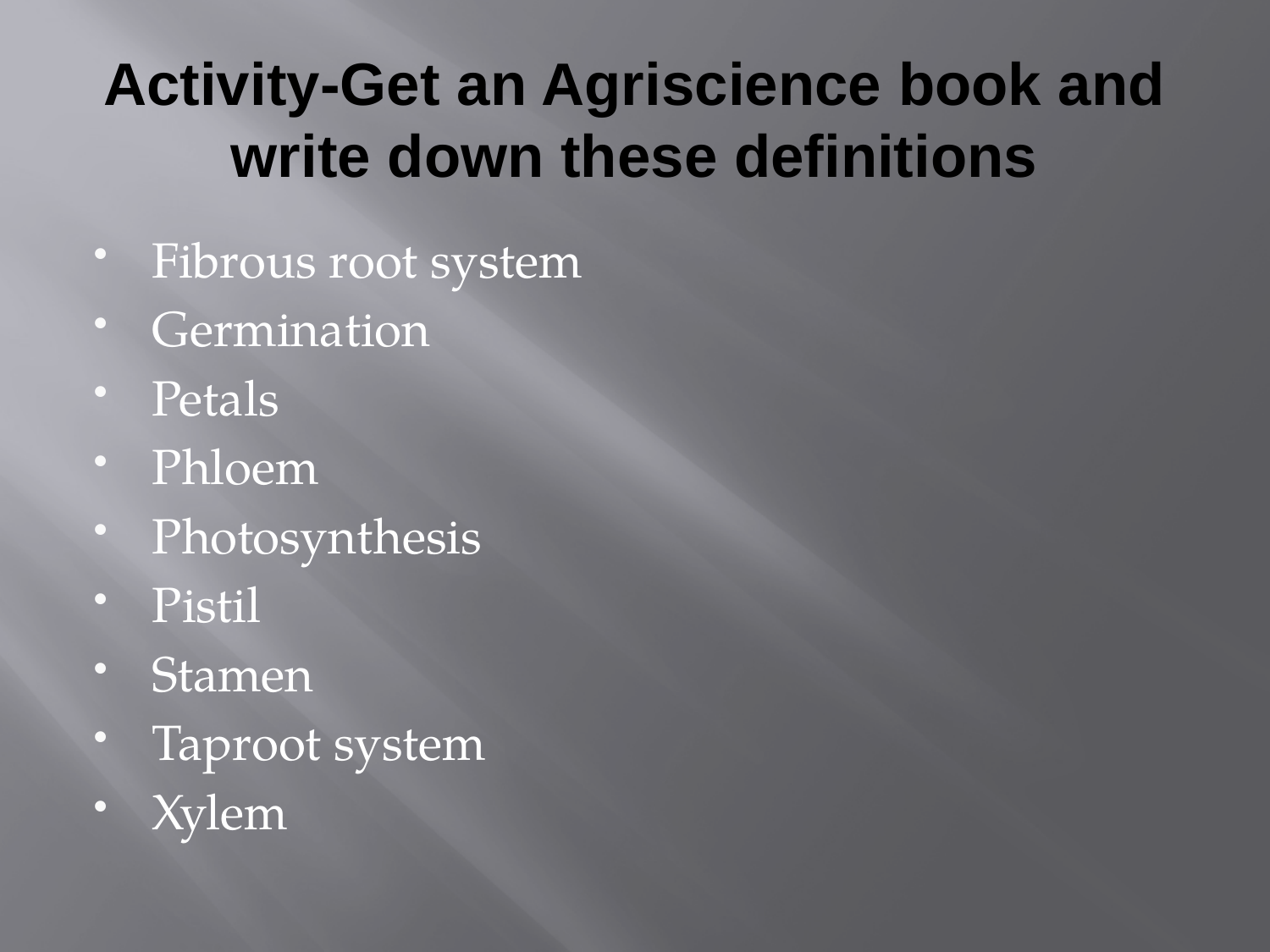

# Activity-Get an Agriscience book and write down these definitions
Fibrous root system
Germination
Petals
Phloem
Photosynthesis
Pistil
Stamen
Taproot system
Xylem